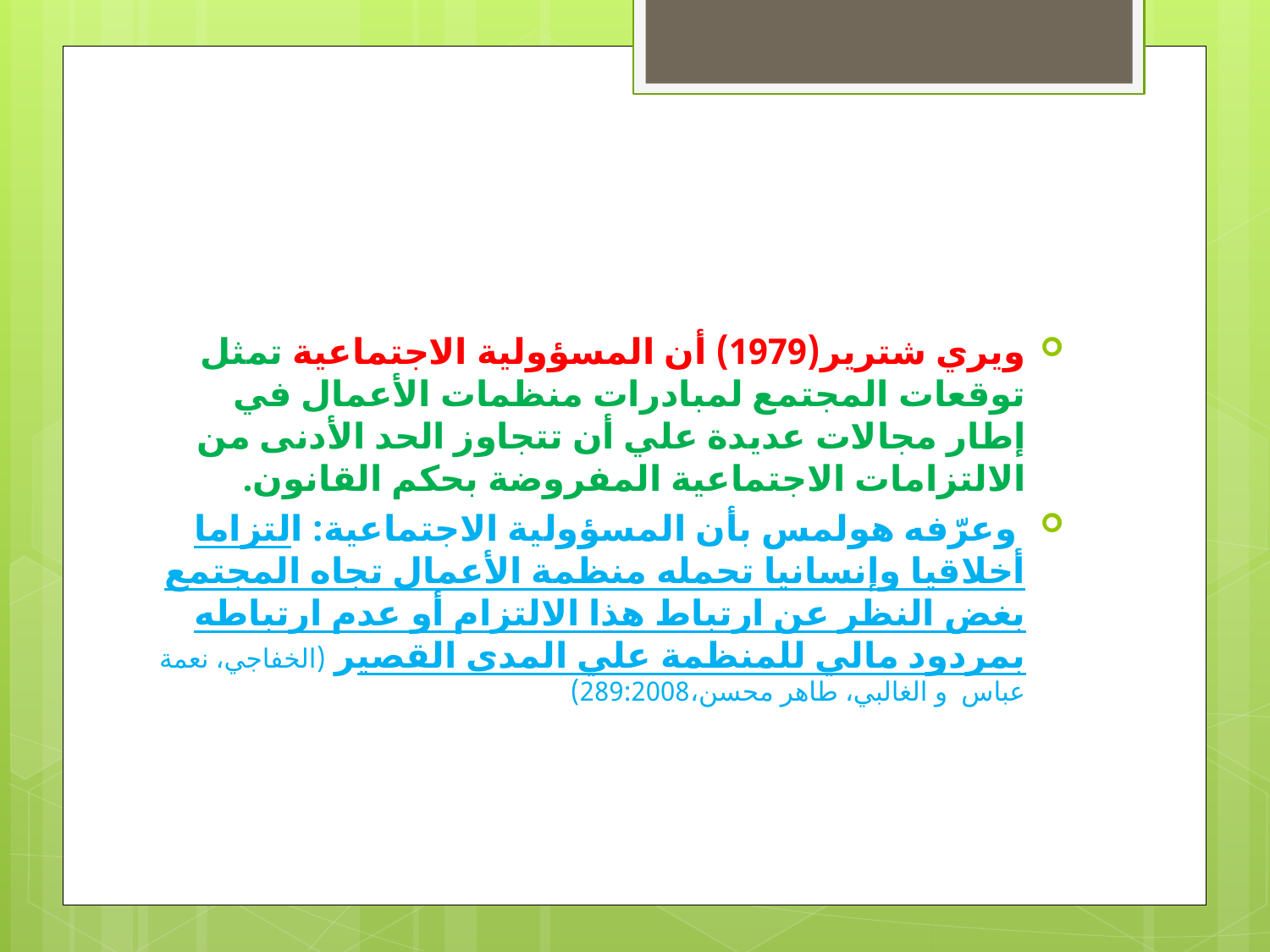

#
ويري شترير(1979) أن المسؤولية الاجتماعية تمثل توقعات المجتمع لمبادرات منظمات الأعمال في إطار مجالات عديدة علي أن تتجاوز الحد الأدنى من الالتزامات الاجتماعية المفروضة بحكم القانون.
 وعرّفه هولمس بأن المسؤولية الاجتماعية: التزاما أخلاقيا وإنسانيا تحمله منظمة الأعمال تجاه المجتمع بغض النظر عن ارتباط هذا الالتزام أو عدم ارتباطه بمردود مالي للمنظمة علي المدى القصير (الخفاجي، نعمة عباس  و الغالبي، طاهر محسن،289:2008)